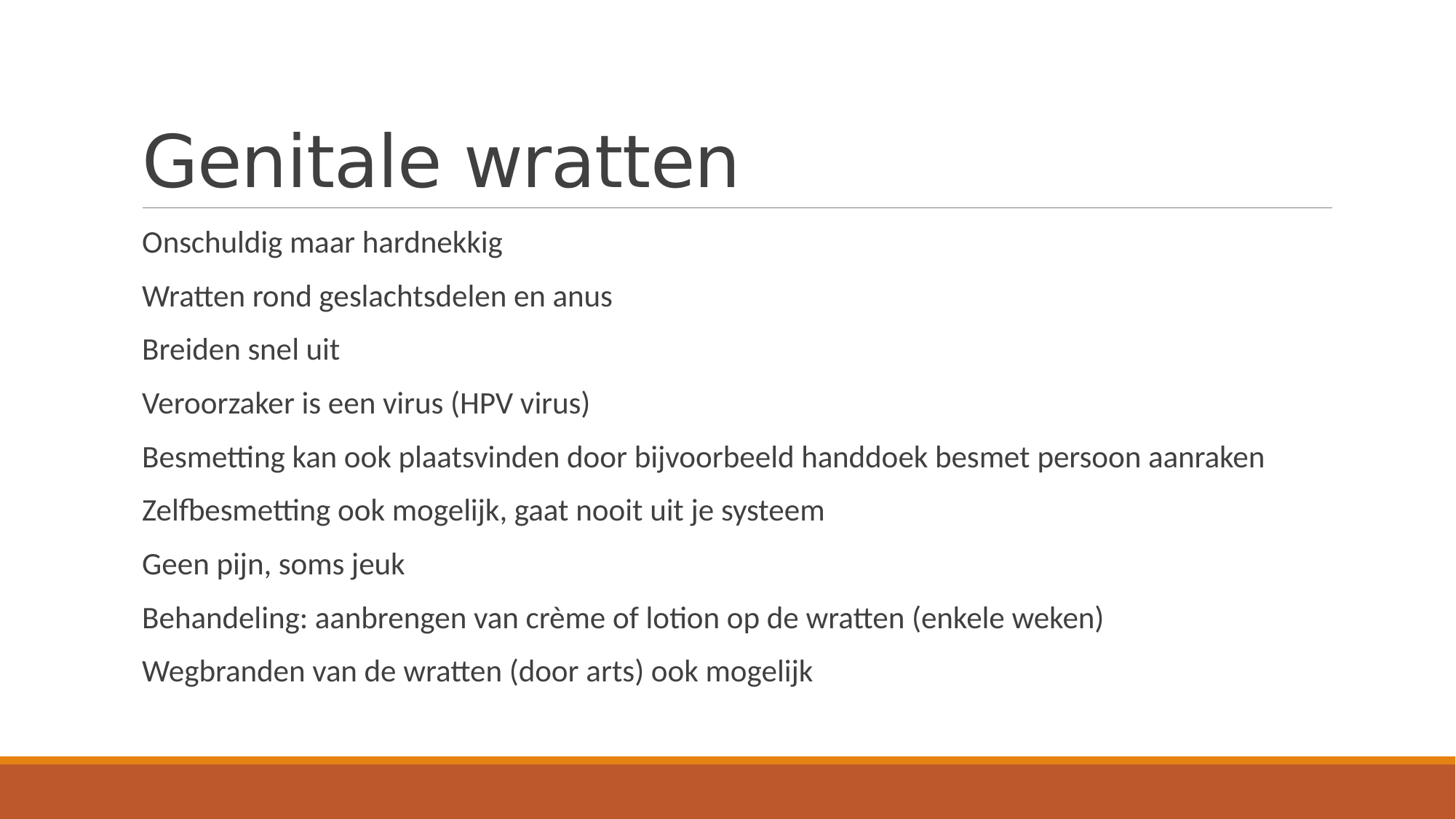

# Genitale wratten
Onschuldig maar hardnekkig
Wratten rond geslachtsdelen en anus
Breiden snel uit
Veroorzaker is een virus (HPV virus)
Besmetting kan ook plaatsvinden door bijvoorbeeld handdoek besmet persoon aanraken
Zelfbesmetting ook mogelijk, gaat nooit uit je systeem
Geen pijn, soms jeuk
Behandeling: aanbrengen van crème of lotion op de wratten (enkele weken)
Wegbranden van de wratten (door arts) ook mogelijk